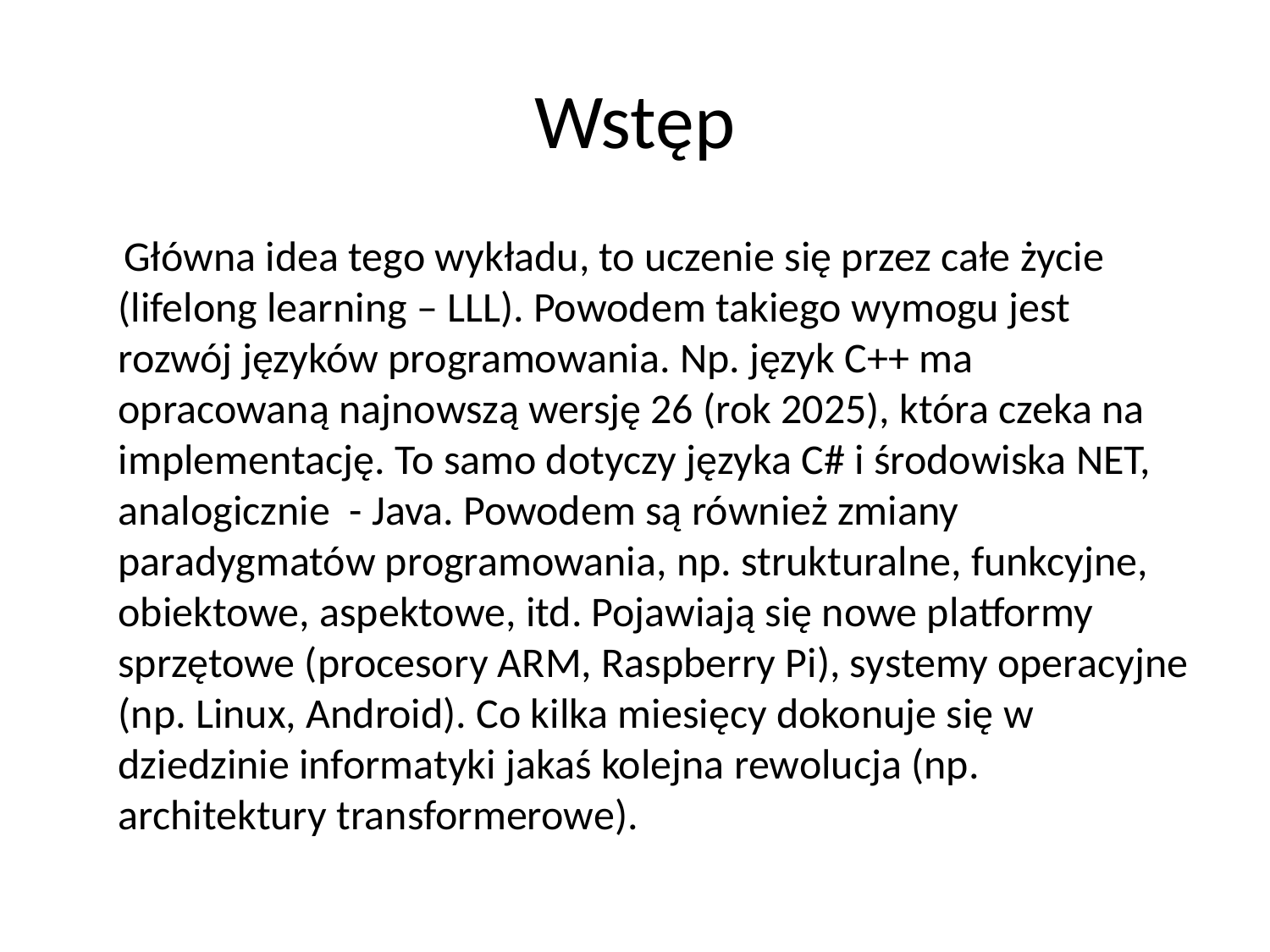

# Wstęp
     Główna idea tego wykładu, to uczenie się przez całe życie (lifelong learning – LLL). Powodem takiego wymogu jest rozwój języków programowania. Np. język C++ ma opracowaną najnowszą wersję 26 (rok 2025), która czeka na implementację. To samo dotyczy języka C# i środowiska NET, analogicznie  - Java. Powodem są również zmiany paradygmatów programowania, np. strukturalne, funkcyjne, obiektowe, aspektowe, itd. Pojawiają się nowe platformy sprzętowe (procesory ARM, Raspberry Pi), systemy operacyjne (np. Linux, Android). Co kilka miesięcy dokonuje się w dziedzinie informatyki jakaś kolejna rewolucja (np. architektury transformerowe).